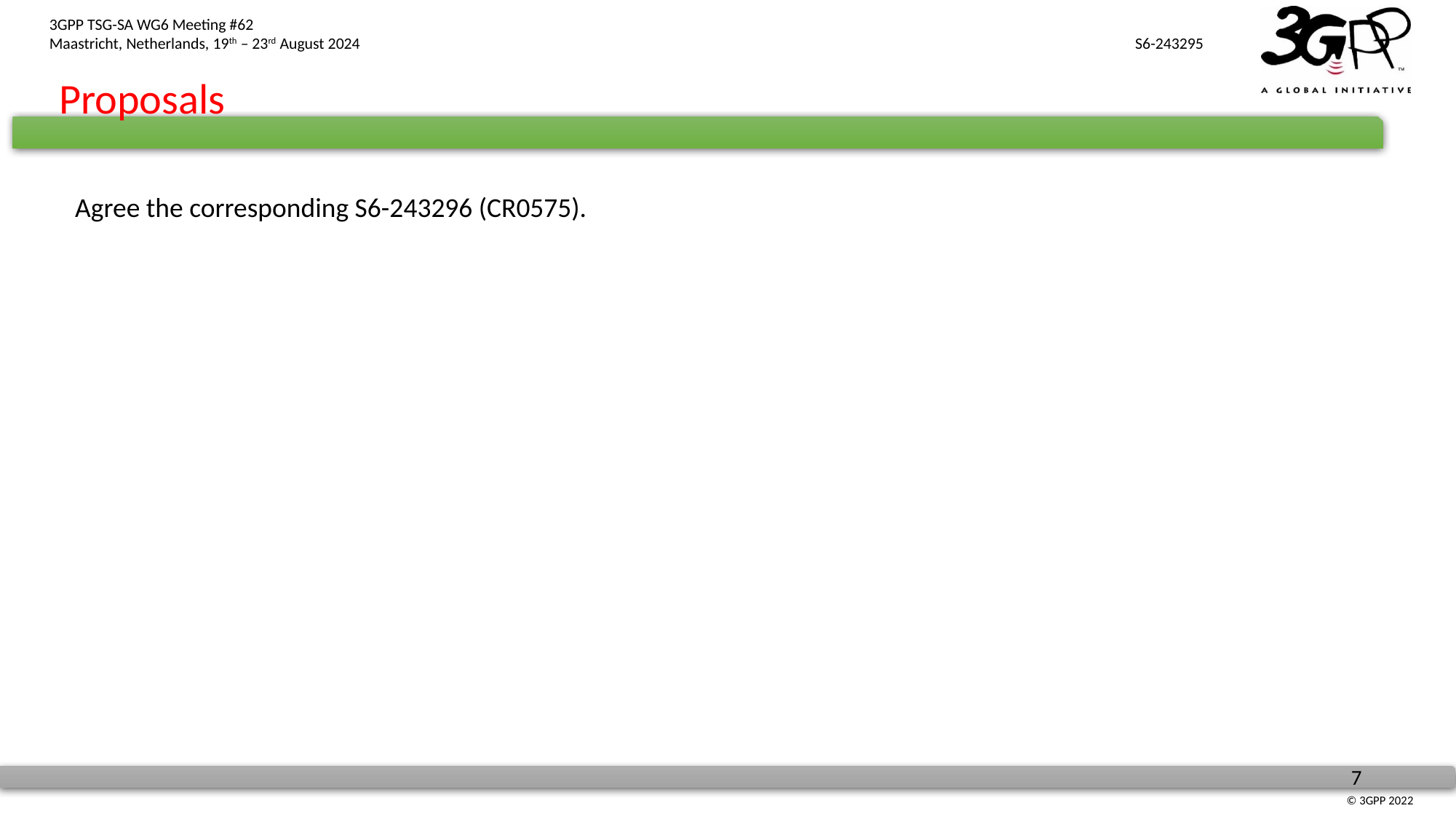

# Proposals
Agree the corresponding S6-243296 (CR0575).